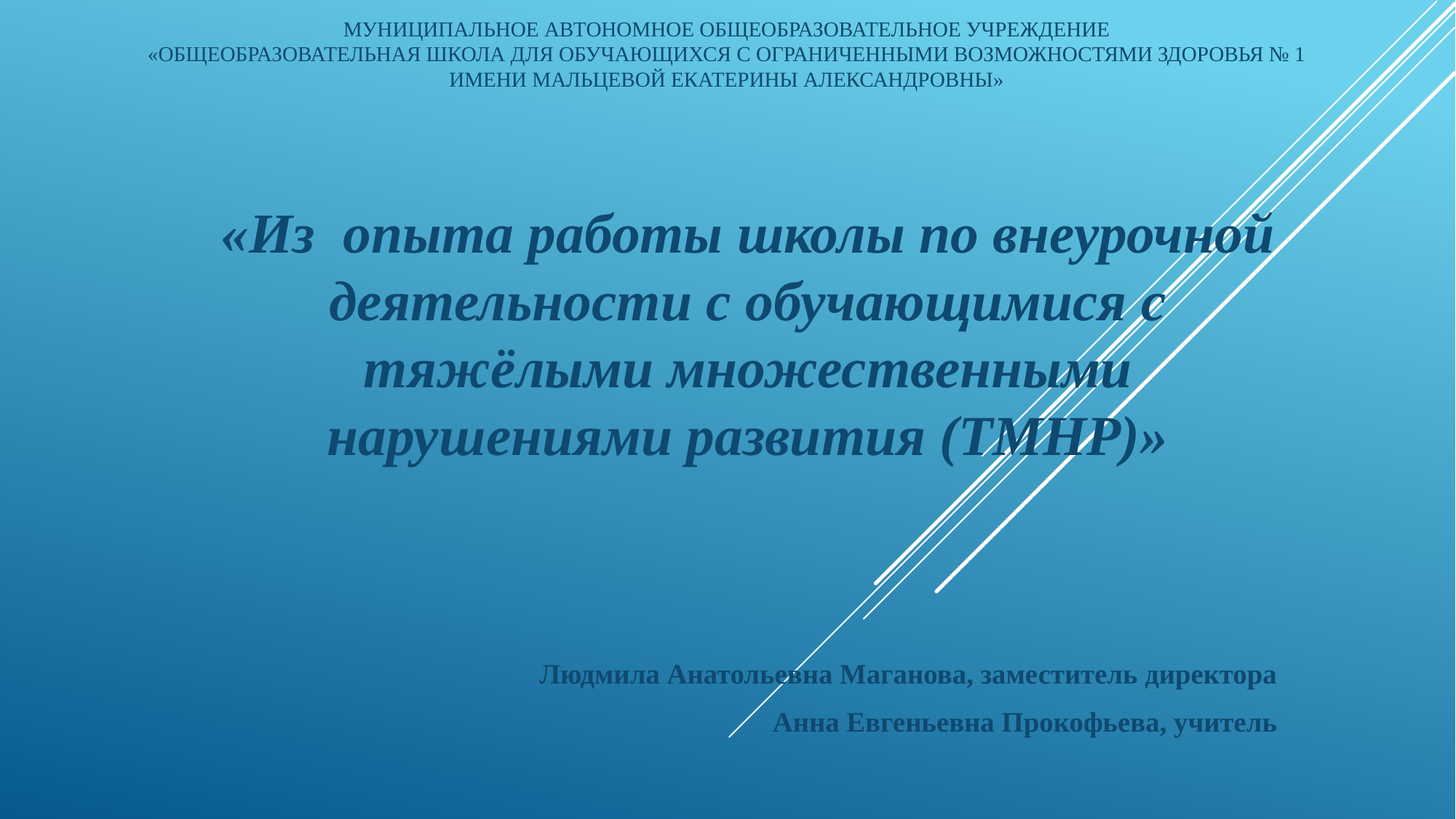

# Муниципальное автономное общеобразовательное учреждение «Общеобразовательная школа для обучающихся с ограниченными возможностями здоровья № 1 имени Мальцевой Екатерины Александровны»
«Из  опыта работы школы по внеурочной деятельности с обучающимися с тяжёлыми множественными нарушениями развития (ТМНР)»

Людмила Анатольевна Маганова, заместитель директора
Анна Евгеньевна Прокофьева, учитель